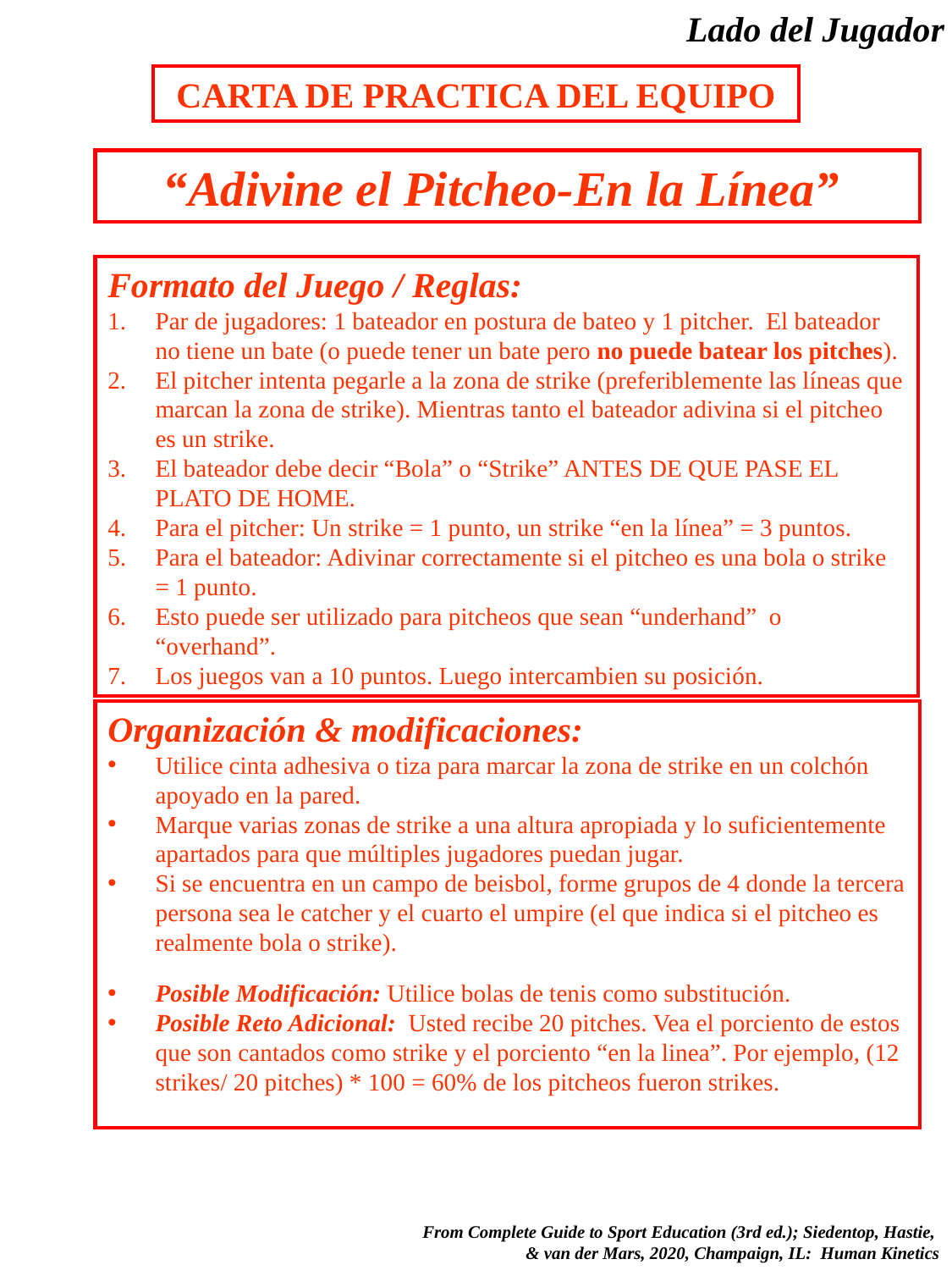

Lado del Jugador
CARTA DE PRACTICA DEL EQUIPO
“Adivine el Pitcheo-En la Línea”
Formato del Juego / Reglas:
Par de jugadores: 1 bateador en postura de bateo y 1 pitcher.  El bateador no tiene un bate (o puede tener un bate pero no puede batear los pitches).
El pitcher intenta pegarle a la zona de strike (preferiblemente las líneas que marcan la zona de strike). Mientras tanto el bateador adivina si el pitcheo es un strike.
El bateador debe decir “Bola” o “Strike” ANTES DE QUE PASE EL PLATO DE HOME.
Para el pitcher: Un strike = 1 punto, un strike “en la línea” = 3 puntos.
Para el bateador: Adivinar correctamente si el pitcheo es una bola o strike = 1 punto.
Esto puede ser utilizado para pitcheos que sean “underhand”  o “overhand”.
Los juegos van a 10 puntos. Luego intercambien su posición.
Organización & modificaciones:
Utilice cinta adhesiva o tiza para marcar la zona de strike en un colchón apoyado en la pared.
Marque varias zonas de strike a una altura apropiada y lo suficientemente apartados para que múltiples jugadores puedan jugar.
Si se encuentra en un campo de beisbol, forme grupos de 4 donde la tercera persona sea le catcher y el cuarto el umpire (el que indica si el pitcheo es realmente bola o strike).

Posible Modificación: Utilice bolas de tenis como substitución.
Posible Reto Adicional:  Usted recibe 20 pitches. Vea el porciento de estos que son cantados como strike y el porciento “en la linea”. Por ejemplo, (12 strikes/ 20 pitches) * 100 = 60% de los pitcheos fueron strikes.

 From Complete Guide to Sport Education (3rd ed.); Siedentop, Hastie,
& van der Mars, 2020, Champaign, IL:  Human Kinetics